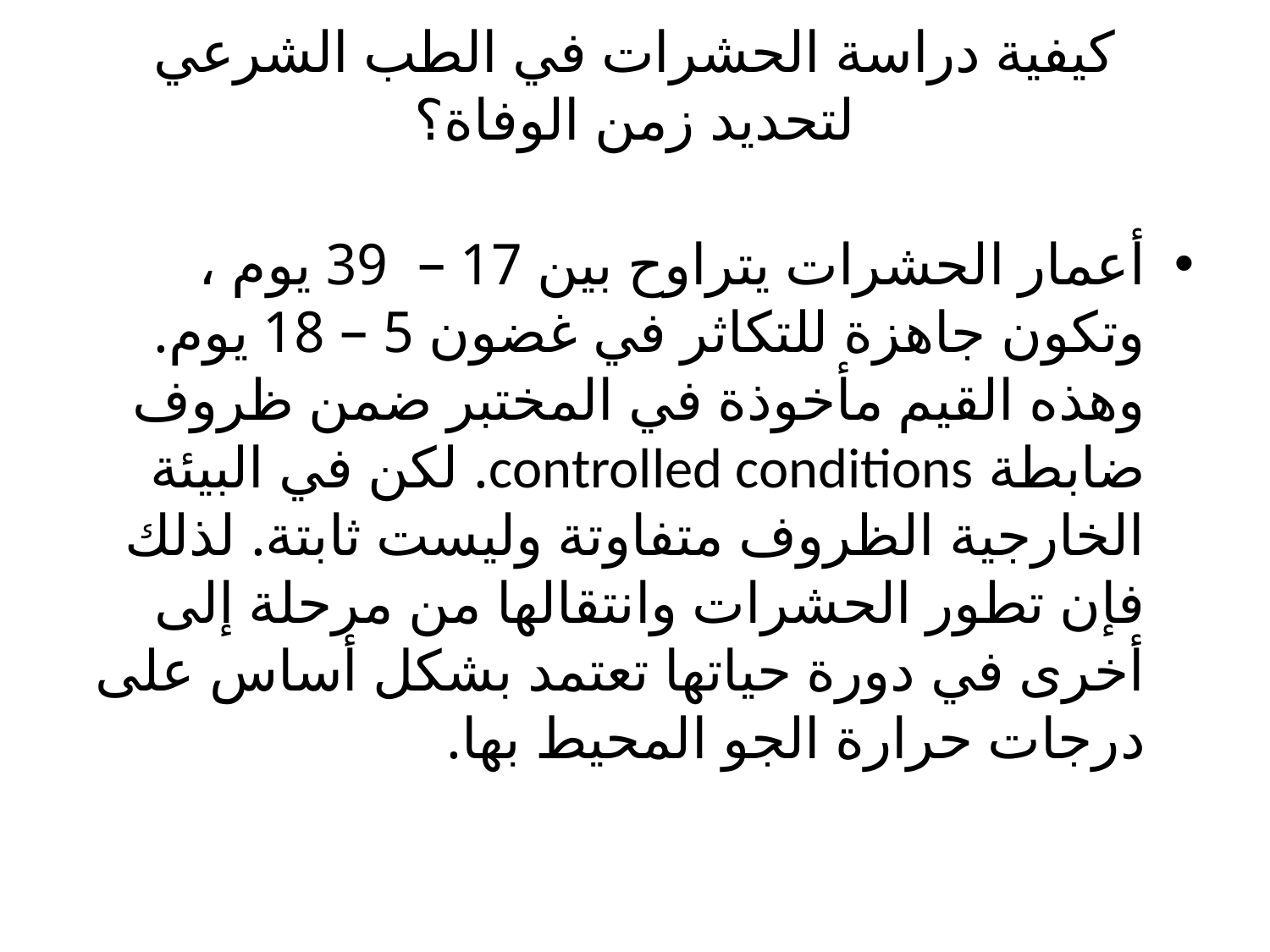

# كيفية دراسة الحشرات في الطب الشرعي لتحديد زمن الوفاة؟
أعمار الحشرات يتراوح بين 17 –  39 يوم ، وتكون جاهزة للتكاثر في غضون 5 – 18 يوم. وهذه القيم مأخوذة في المختبر ضمن ظروف ضابطة controlled conditions. لكن في البيئة الخارجية الظروف متفاوتة وليست ثابتة. لذلك فإن تطور الحشرات وانتقالها من مرحلة إلى أخرى في دورة حياتها تعتمد بشكل أساس على درجات حرارة الجو المحيط بها.